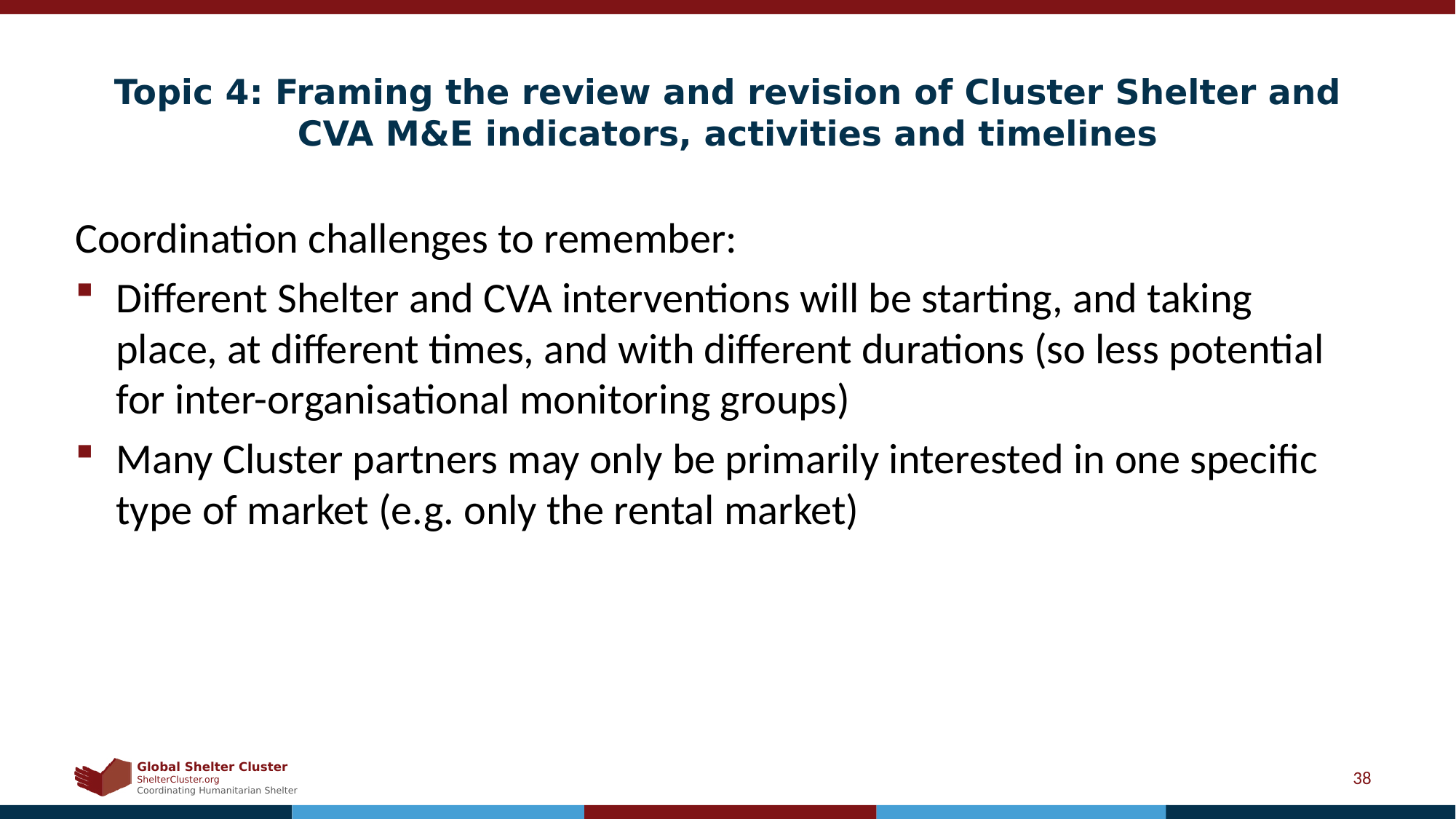

# Topic 4: Framing the review and revision of Cluster Shelter and CVA M&E indicators, activities and timelines
Coordination challenges to remember:
Different Shelter and CVA interventions will be starting, and taking place, at different times, and with different durations (so less potential for inter-organisational monitoring groups)
Many Cluster partners may only be primarily interested in one specific type of market (e.g. only the rental market)

38